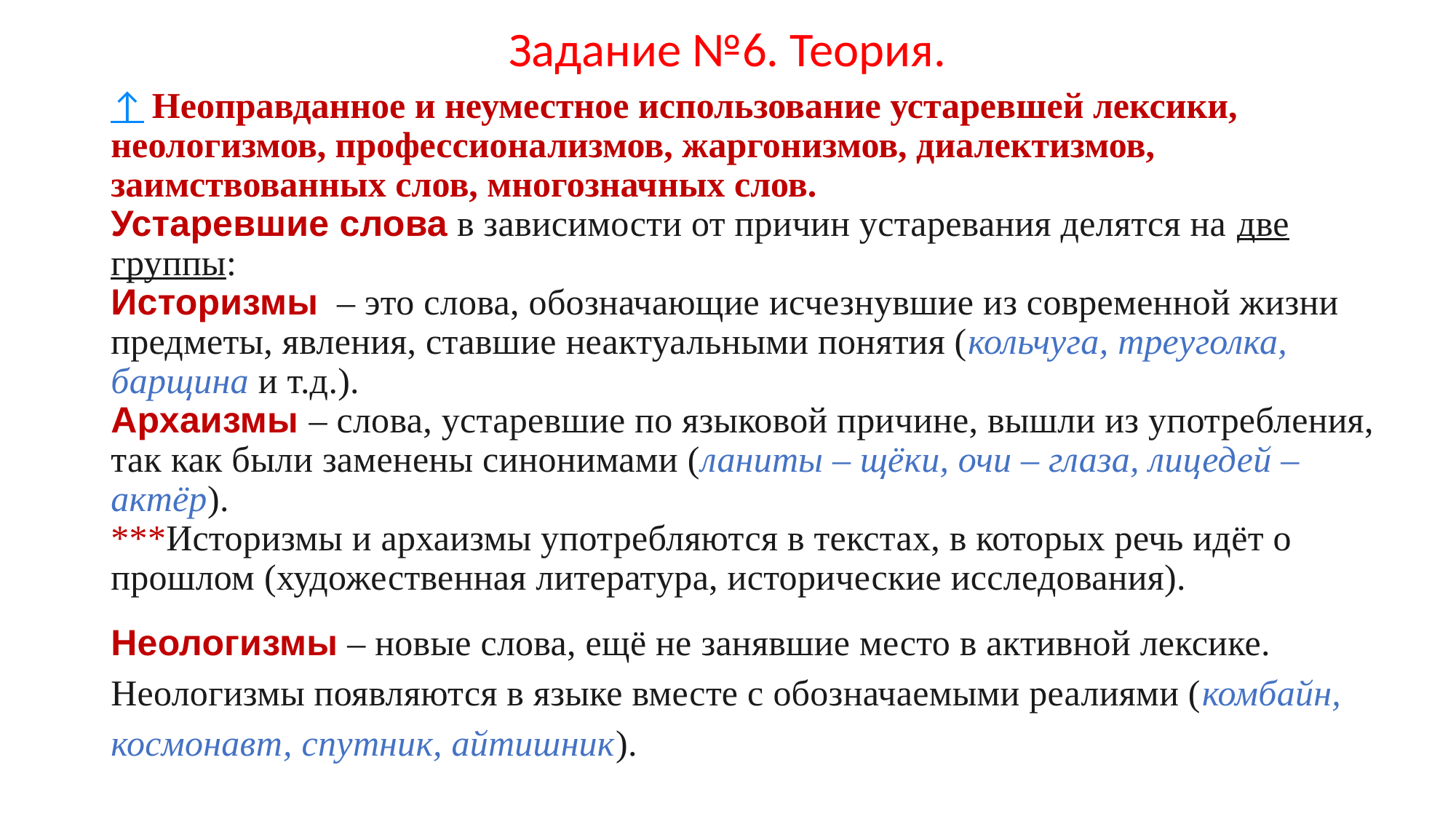

# Задание №6. Теория.
↑ Неоправданное и неуместное использование устаревшей лексики, неологизмов, профессионализмов, жаргонизмов, диалектизмов, заимствованных слов, многозначных слов. 
Устаревшие слова в зависимости от причин устаревания делятся на две группы:
Историзмы  – это слова, обозначающие исчезнувшие из современной жизни предметы, явления, ставшие неактуальными понятия (кольчуга, треуголка, барщина и т.д.).
Архаизмы – слова, устаревшие по языковой причине, вышли из употребления, так как были заменены синонимами (ланиты – щёки, очи – глаза, лицедей – актёр).
***Историзмы и архаизмы употребляются в текстах, в которых речь идёт о прошлом (художественная литература, исторические исследования).
Неологизмы – новые слова, ещё не занявшие место в активной лексике. Неологизмы появляются в языке вместе с обозначаемыми реалиями (комбайн, космонавт, спутник, айтишник).